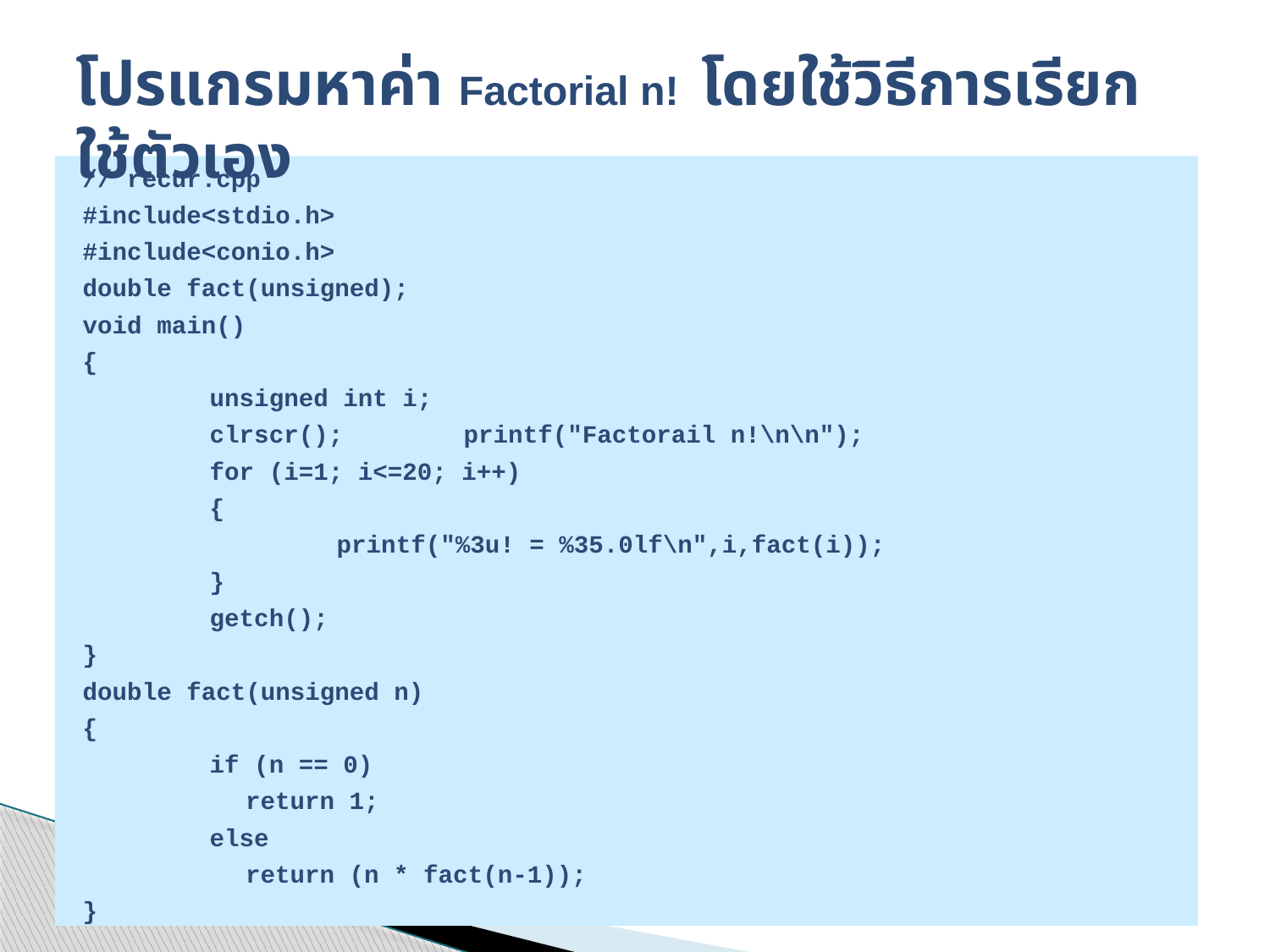

# โปรแกรมหาค่า Factorial n!  โดยใช้วิธีการเรียกใช้ตัวเอง
// recur.cpp
#include<stdio.h>
#include<conio.h>
double fact(unsigned);
void main()
{
	unsigned int i;
	clrscr(); 	printf("Factorail n!\n\n");
	for (i=1; i<=20; i++)
	{
		printf("%3u! = %35.0lf\n",i,fact(i));
	}
	getch();
}
double fact(unsigned n)
{
     	if (n == 0)
           return 1;
     	else
           return (n * fact(n-1));
}